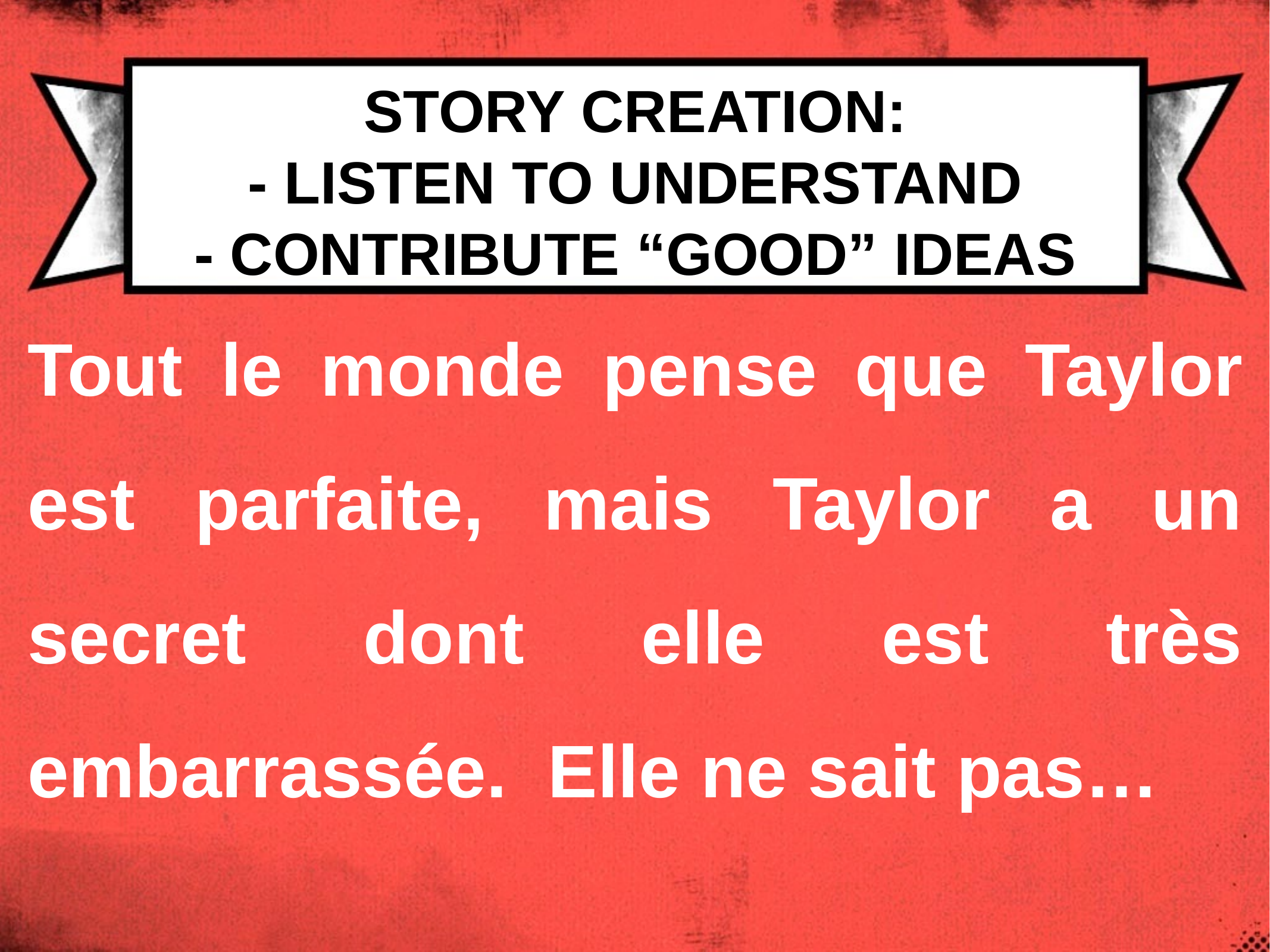

# Story creation: - listen to understand - contribute “good” ideas
Tout le monde pense que Taylor est parfaite, mais Taylor a un secret dont elle est très embarrassée.  Elle ne sait pas…